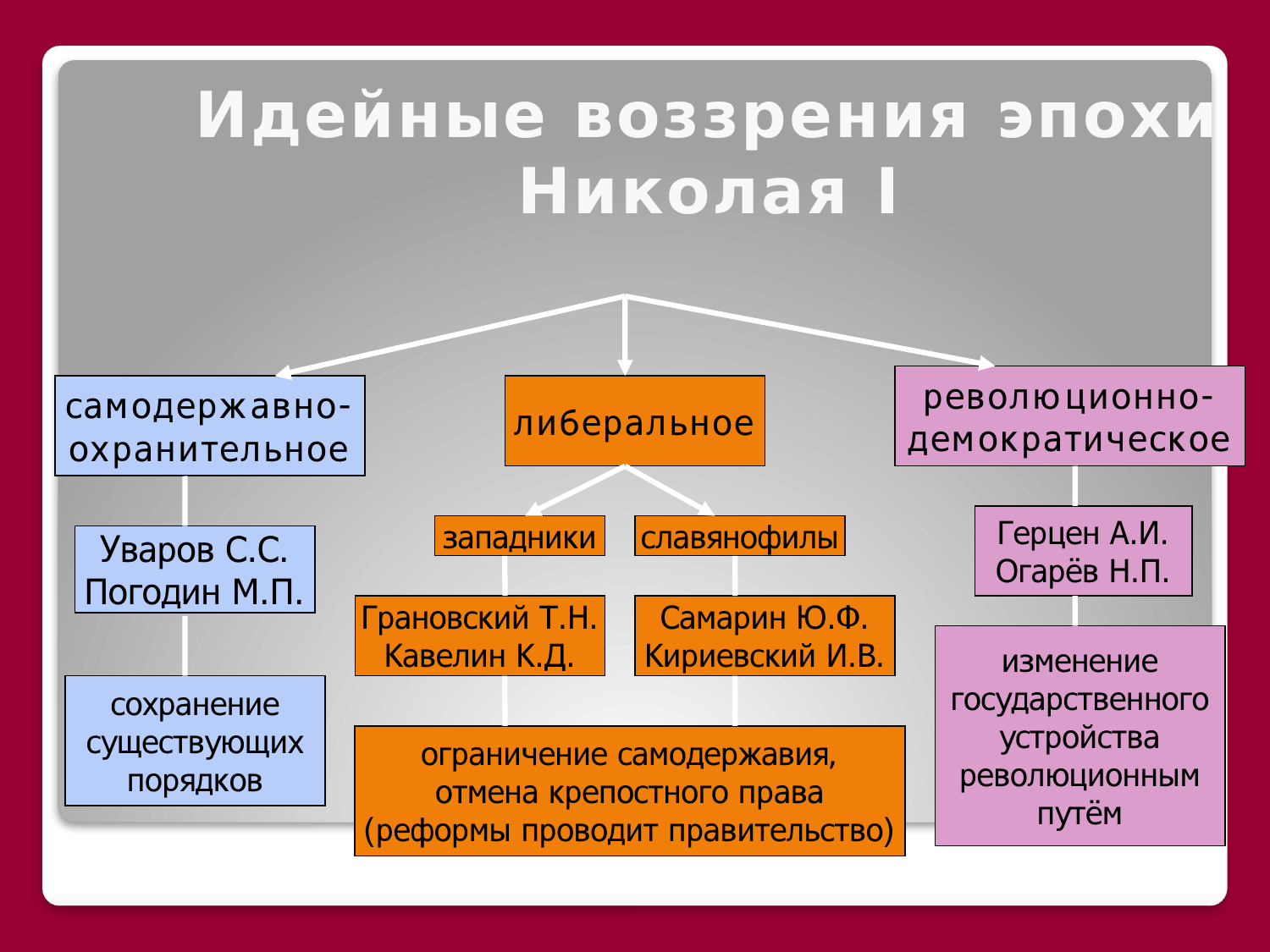

# Идейные воззрения эпохи Николая I

революционно-
демократическое
самодержавно-
охранительное
либеральное

Герцен А.И.
Огарёв Н.П.
западники
славянофилы
Уваров С.С.
Погодин М.П.

Грановский Т.Н.
Кавелин К.Д.
Самарин Ю.Ф.
Кириевский И.В.

изменение
государственного
устройства
революционным
путём
сохранение
существующих
порядков

ограничение самодержавия,
отмена крепостного права
(реформы проводит правительство)